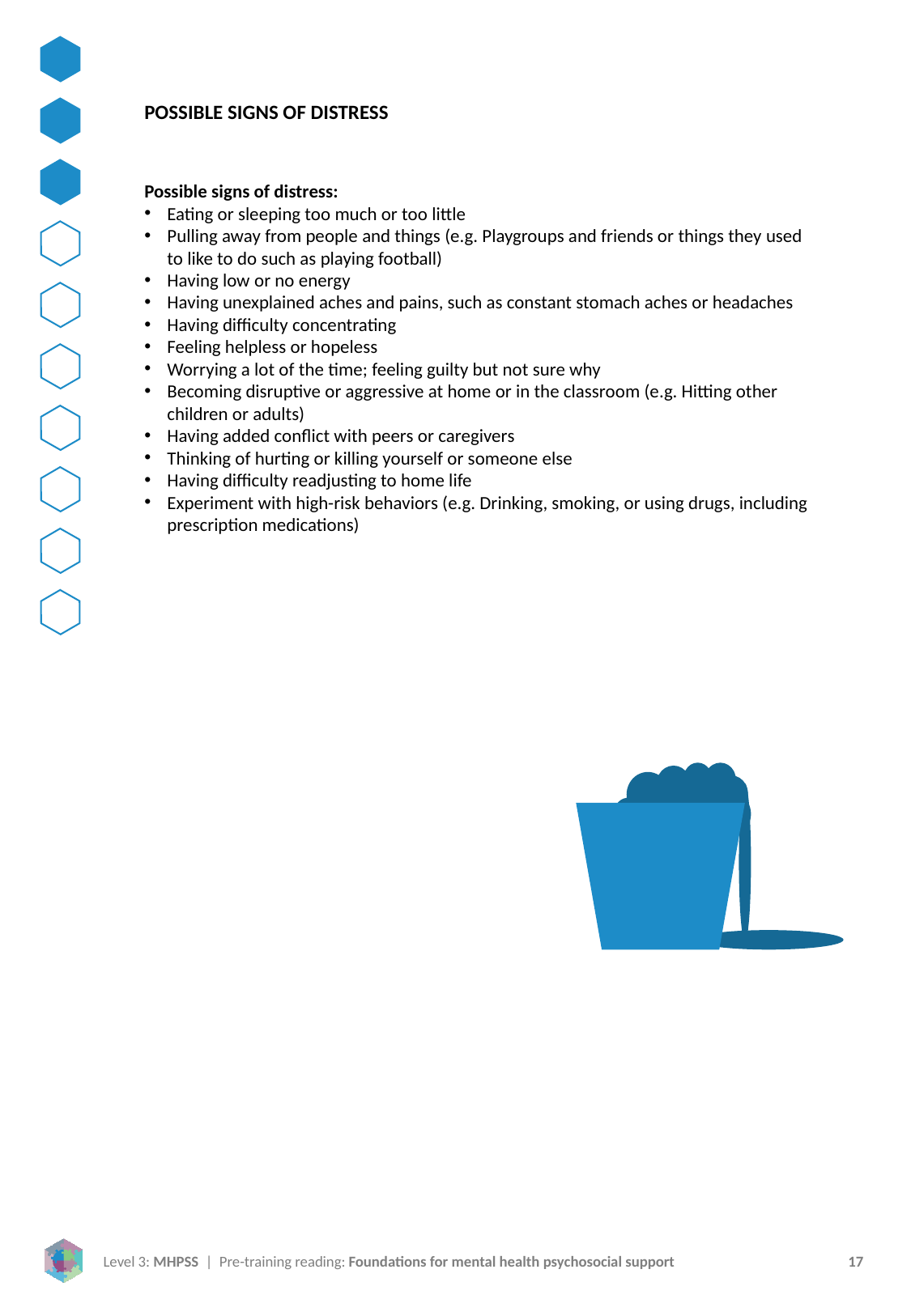

POSSIBLE SIGNS OF DISTRESS

Possible signs of distress:
Eating or sleeping too much or too little
Pulling away from people and things (e.g. Playgroups and friends or things they used to like to do such as playing football)
Having low or no energy
Having unexplained aches and pains, such as constant stomach aches or headaches
Having difficulty concentrating
Feeling helpless or hopeless
Worrying a lot of the time; feeling guilty but not sure why
Becoming disruptive or aggressive at home or in the classroom (e.g. Hitting other children or adults)
Having added conflict with peers or caregivers
Thinking of hurting or killing yourself or someone else
Having difficulty readjusting to home life
Experiment with high-risk behaviors (e.g. Drinking, smoking, or using drugs, including prescription medications)